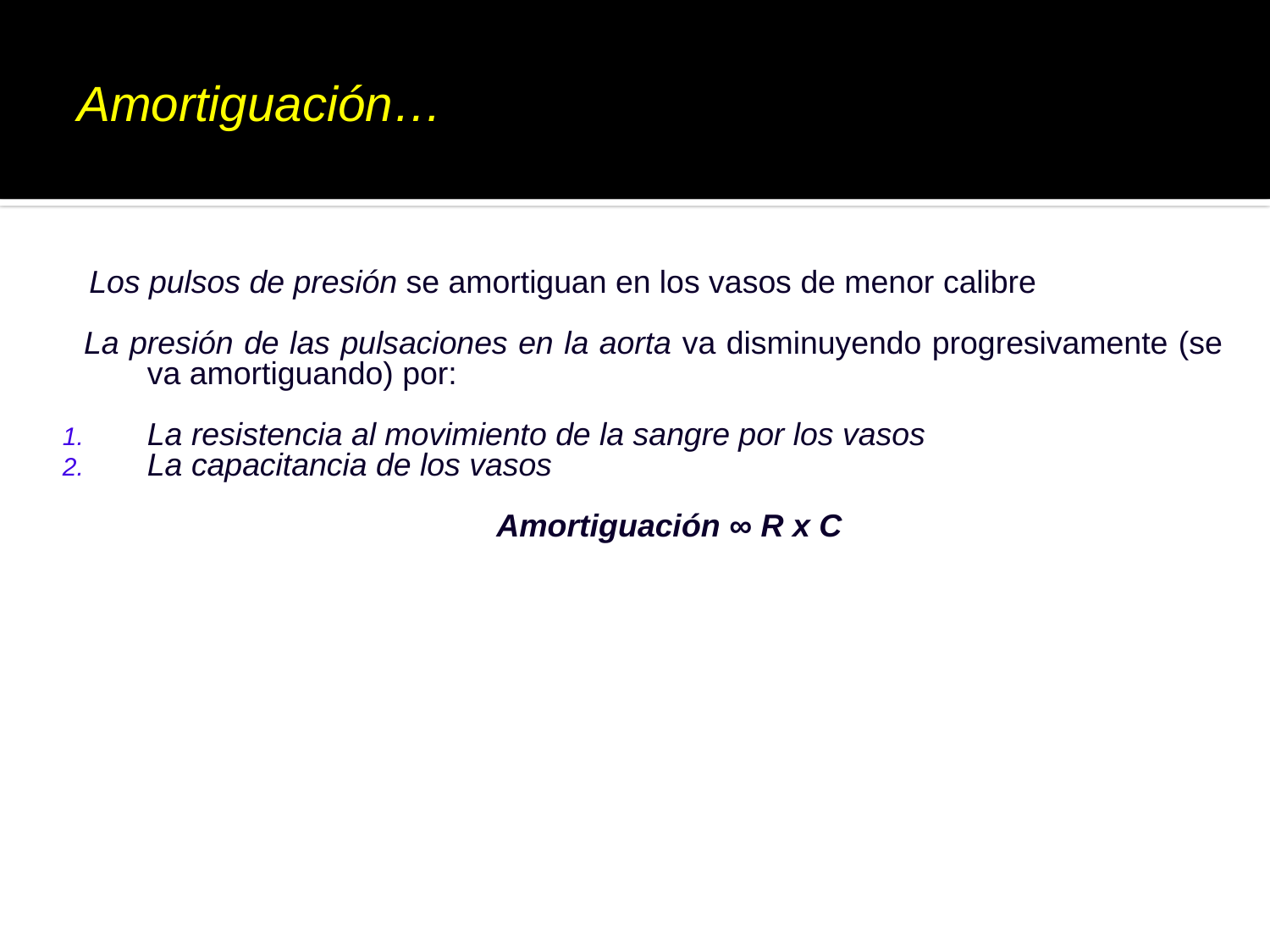

Amortiguación…
   Los pulsos de presión se amortiguan en los vasos de menor calibre

  La presión de las pulsaciones en la aorta va disminuyendo progresivamente (se va amortiguando) por:

La resistencia al movimiento de la sangre por los vasos
La capacitancia de los vasos

      Amortiguación ∞ R x C